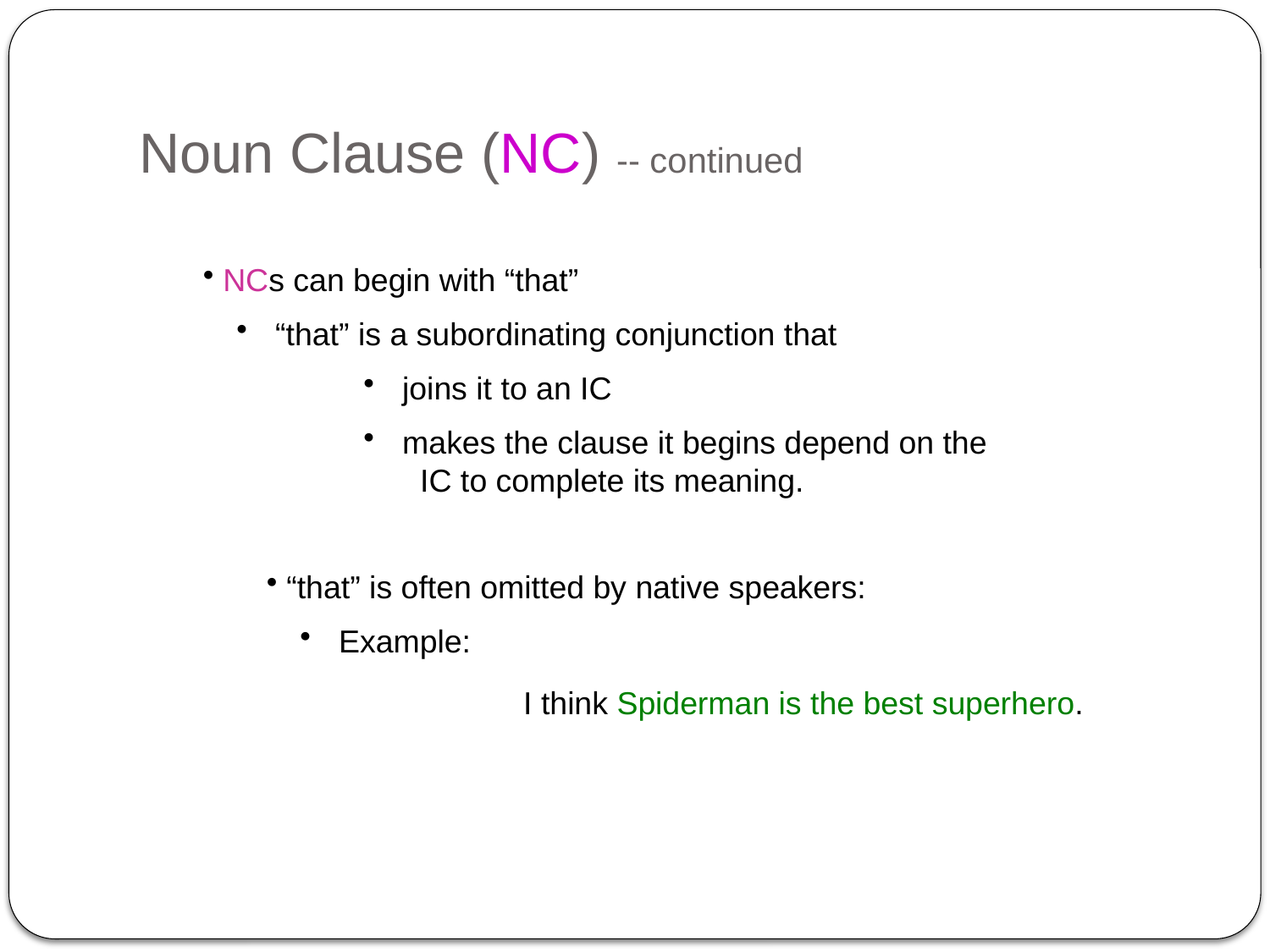

# Noun Clause (NC) -- continued
 NCs can begin with “that”
 “that” is a subordinating conjunction that
 joins it to an IC
 makes the clause it begins depend on the
   IC to complete its meaning.

 “that” is often omitted by native speakers:
 Example:

I think Spiderman is the best superhero.
I think that Spiderman is the best superhero.